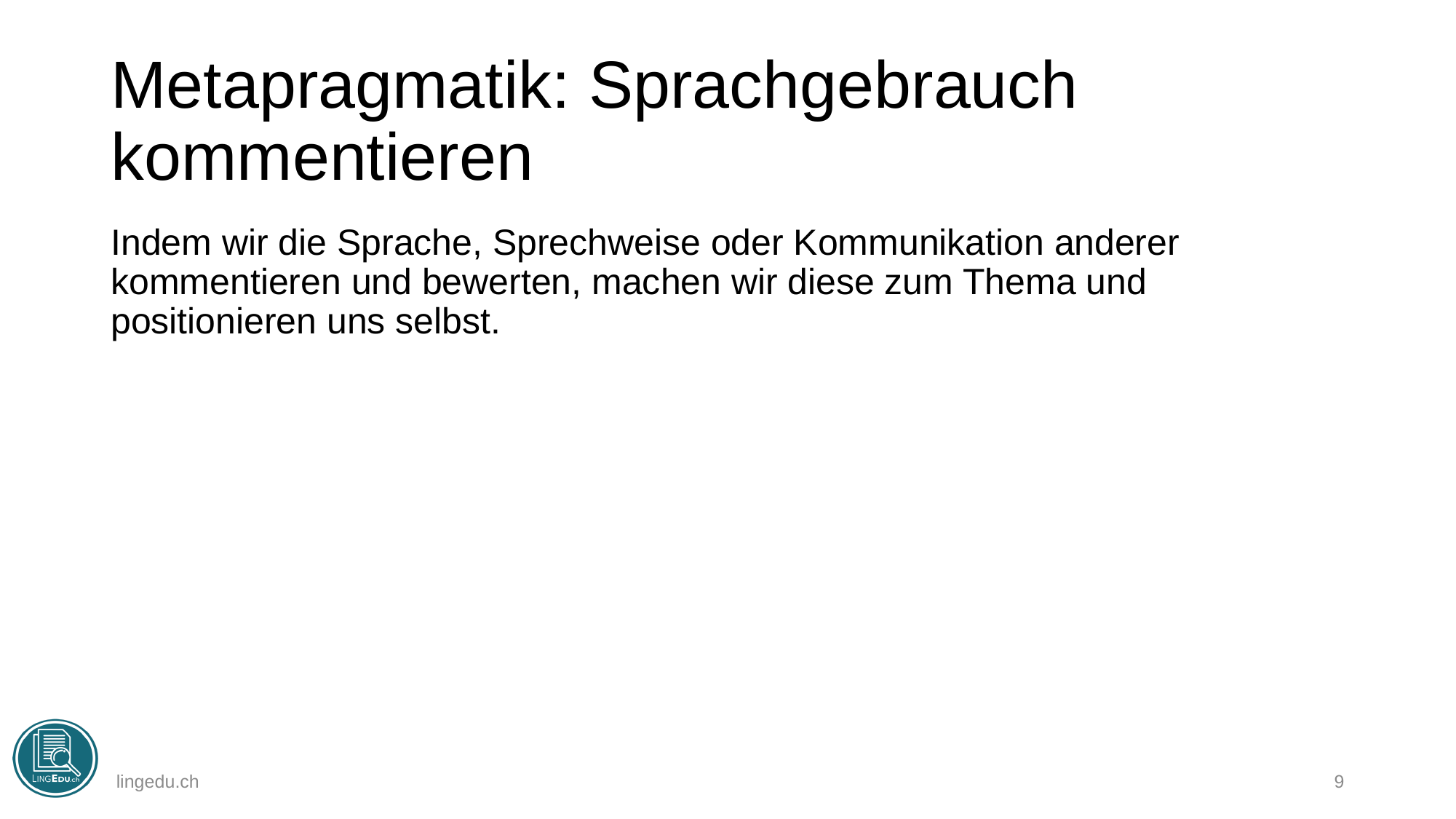

# Metapragmatik: Sprachgebrauch kommentieren
Indem wir die Sprache, Sprechweise oder Kommunikation anderer kommentieren und bewerten, machen wir diese zum Thema und positionieren uns selbst.
lingedu.ch
9